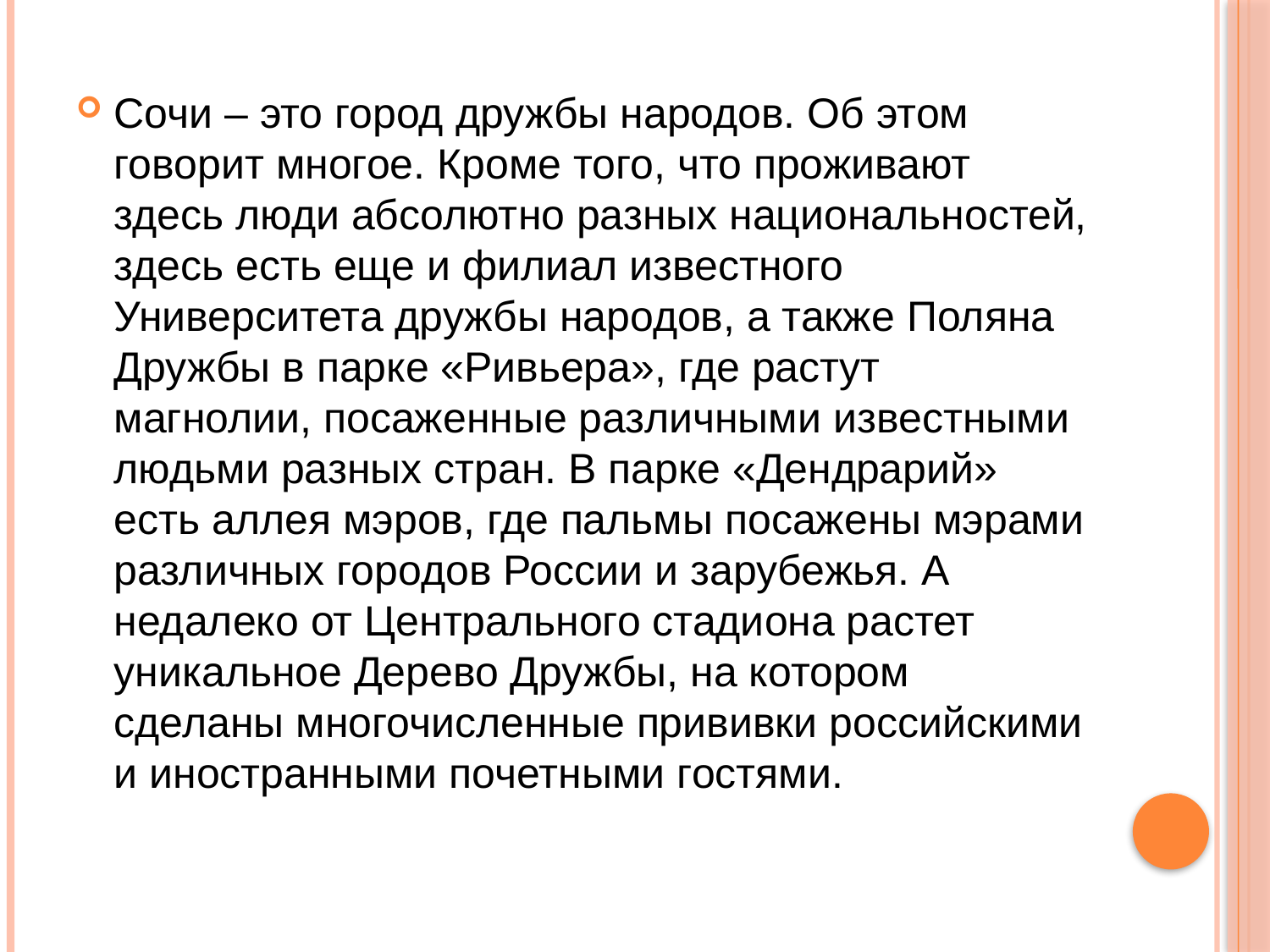

#
Сочи – это город дружбы народов. Об этом говорит многое. Кроме того, что проживают здесь люди абсолютно разных национальностей, здесь есть еще и филиал известного Университета дружбы народов, а также Поляна Дружбы в парке «Ривьера», где растут магнолии, посаженные различными известными людьми разных стран. В парке «Дендрарий» есть аллея мэров, где пальмы посажены мэрами различных городов России и зарубежья. А недалеко от Центрального стадиона растет уникальное Дерево Дружбы, на котором сделаны многочисленные прививки российскими и иностранными почетными гостями.